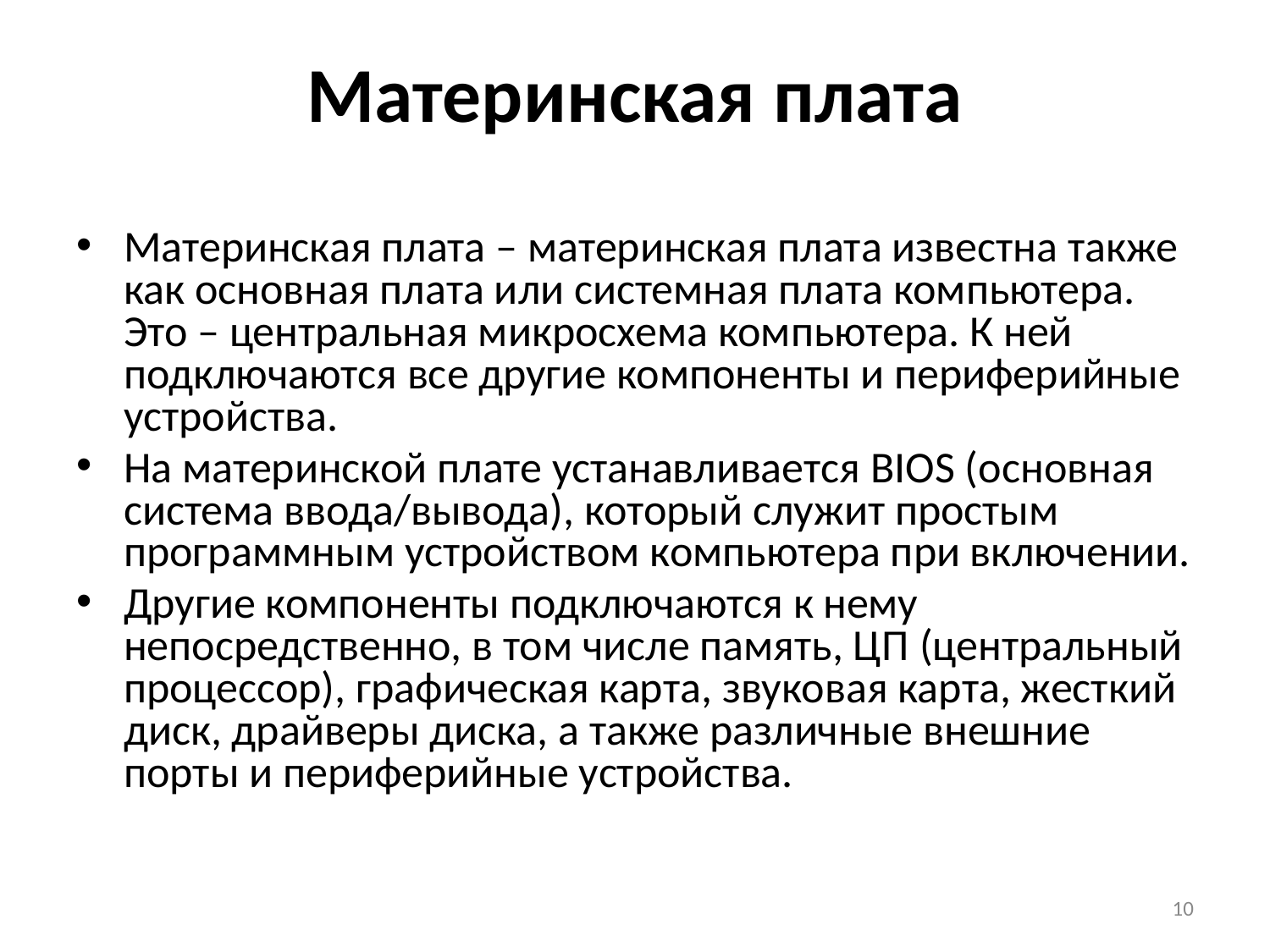

# Материнская плата
Материнская плата – материнская плата известна также как основная плата или системная плата компьютера. Это – центральная микросхема компьютера. К ней подключаются все другие компоненты и периферийные устройства.
На материнской плате устанавливается BIOS (основная система ввода/вывода), который служит простым программным устройством компьютера при включении.
Другие компоненты подключаются к нему непосредственно, в том числе память, ЦП (центральный процессор), графическая карта, звуковая карта, жесткий диск, драйверы диска, а также различные внешние порты и периферийные устройства.
10